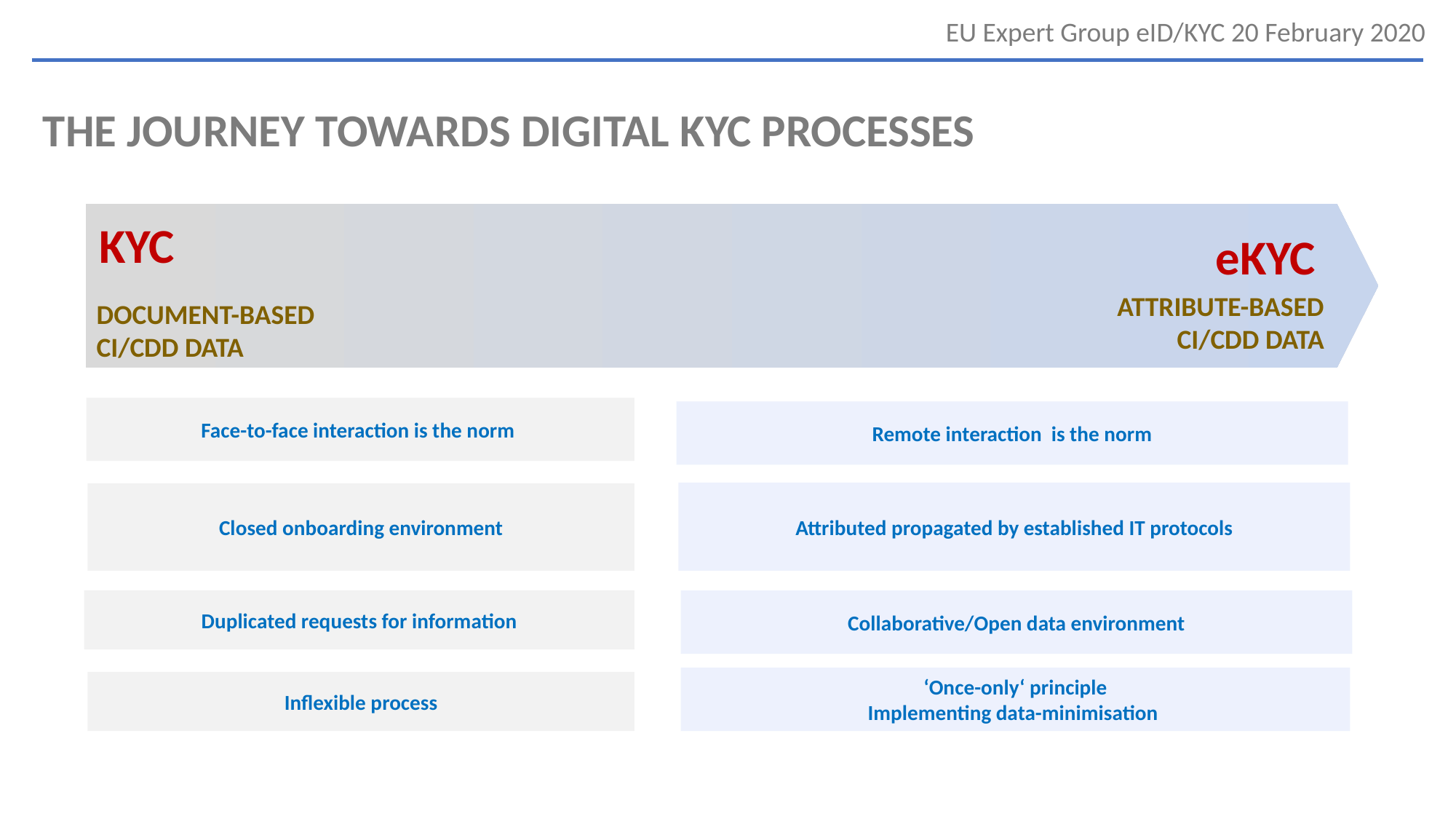

# THE JOURNEY TOWARDS DIGITAL KYC PROCESSES
DOCUMENT-BASED
CI/CDD DATA
KYC
eKYC
ATTRIBUTE-BASED
CI/CDD DATA
Face-to-face interaction is the norm
Remote interaction  is the norm
Attributed propagated by established IT protocols
Closed onboarding environment
Duplicated requests for information
Collaborative/Open data environment
‘Once-only‘ principle
Implementing data-minimisation
Inflexible process